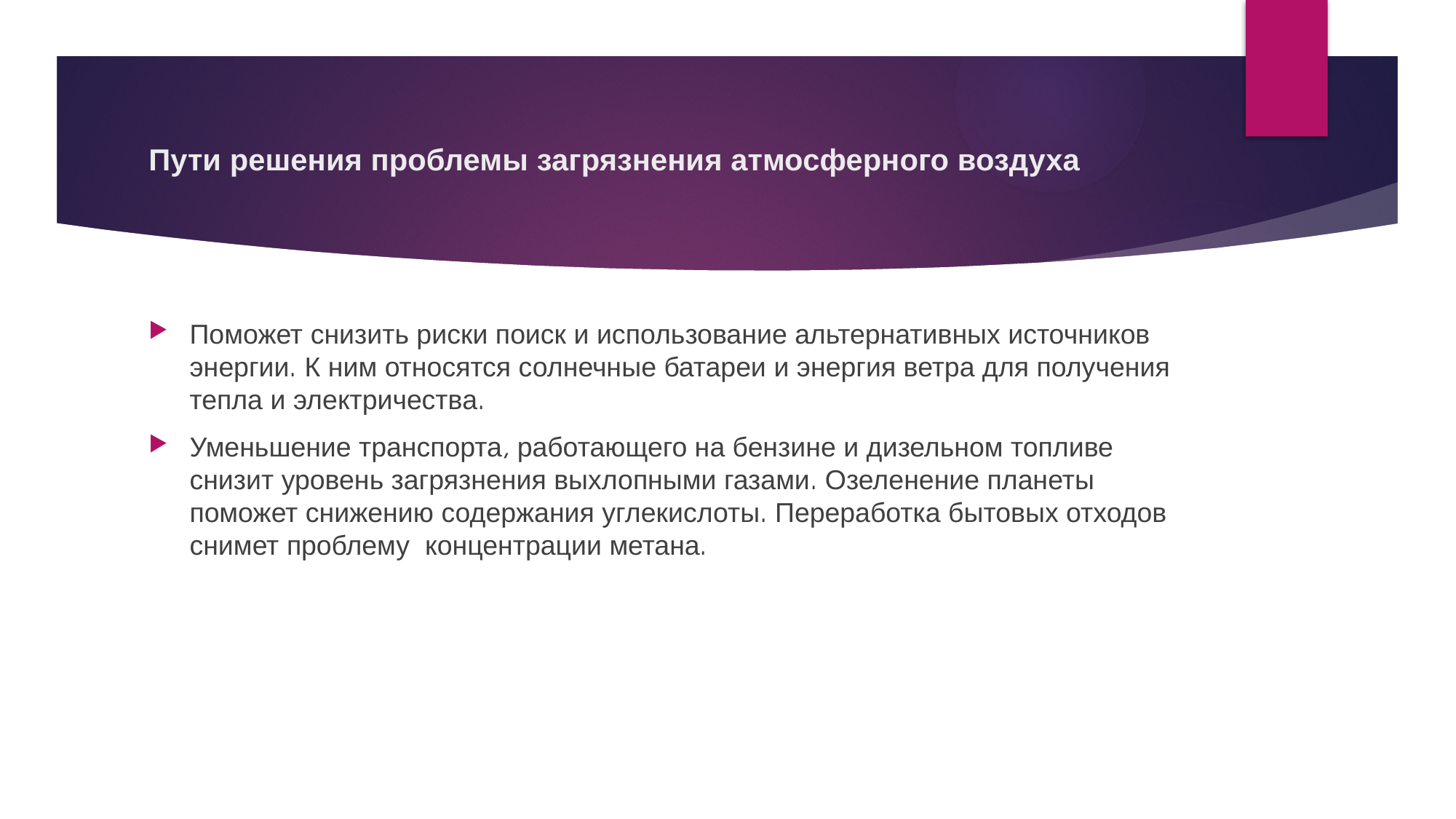

# Пути решения проблемы загрязнения атмосферного воздуха
Поможет снизить риски поиск и использование альтернативных источников энергии. К ним относятся солнечные батареи и энергия ветра для получения тепла и электричества.
Уменьшение транспорта, работающего на бензине и дизельном топливе снизит уровень загрязнения выхлопными газами. Озеленение планеты поможет снижению содержания углекислоты. Переработка бытовых отходов снимет проблему  концентрации метана.